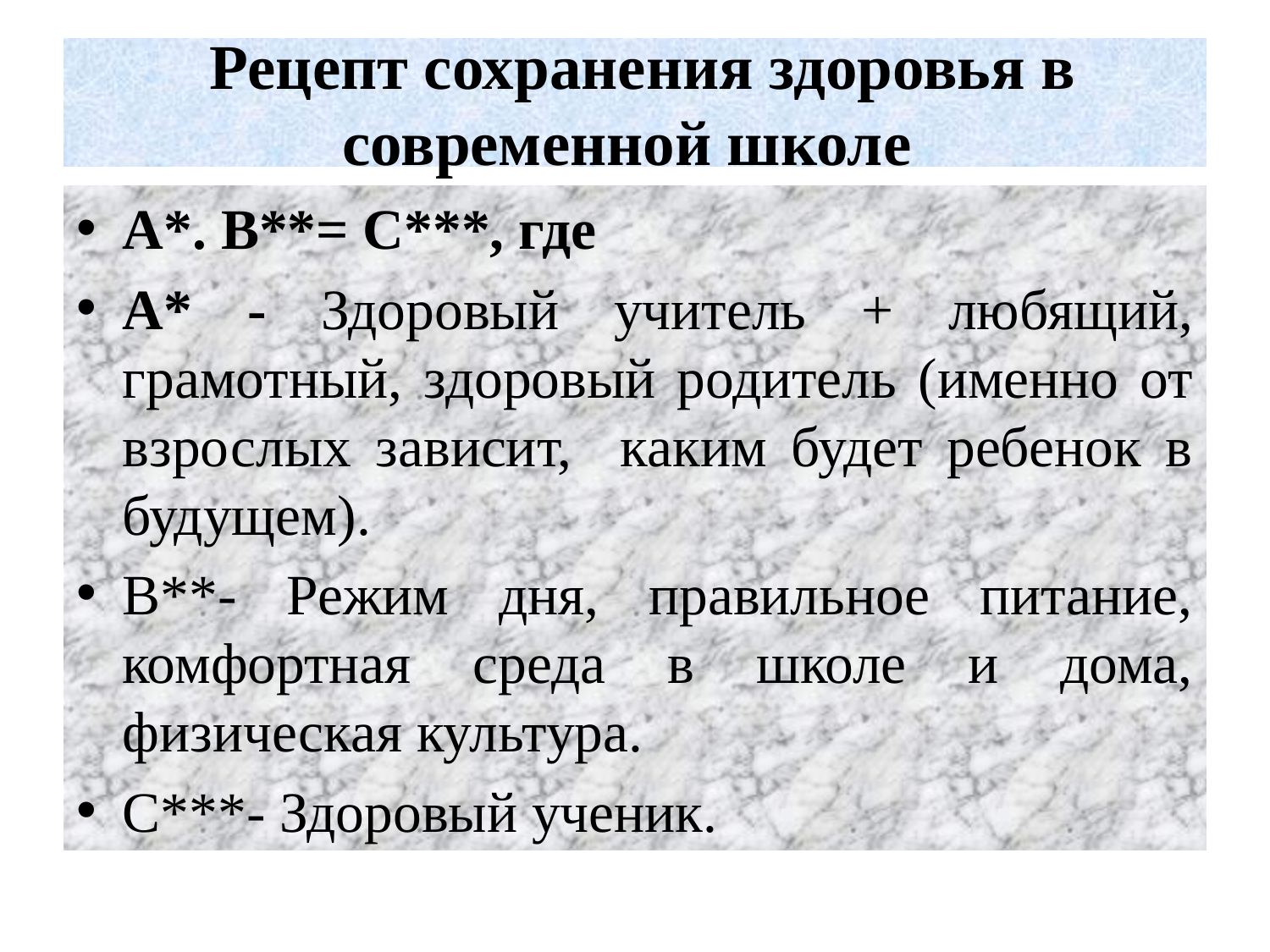

# Рецепт сохранения здоровья в современной школе
А*. В**= С***, где
А* - Здоровый учитель + любящий, грамотный, здоровый родитель (именно от взрослых зависит,  каким будет ребенок в будущем).
В**- Режим дня, правильное питание, комфортная среда в школе и дома, физическая культура.
С***- Здоровый ученик.